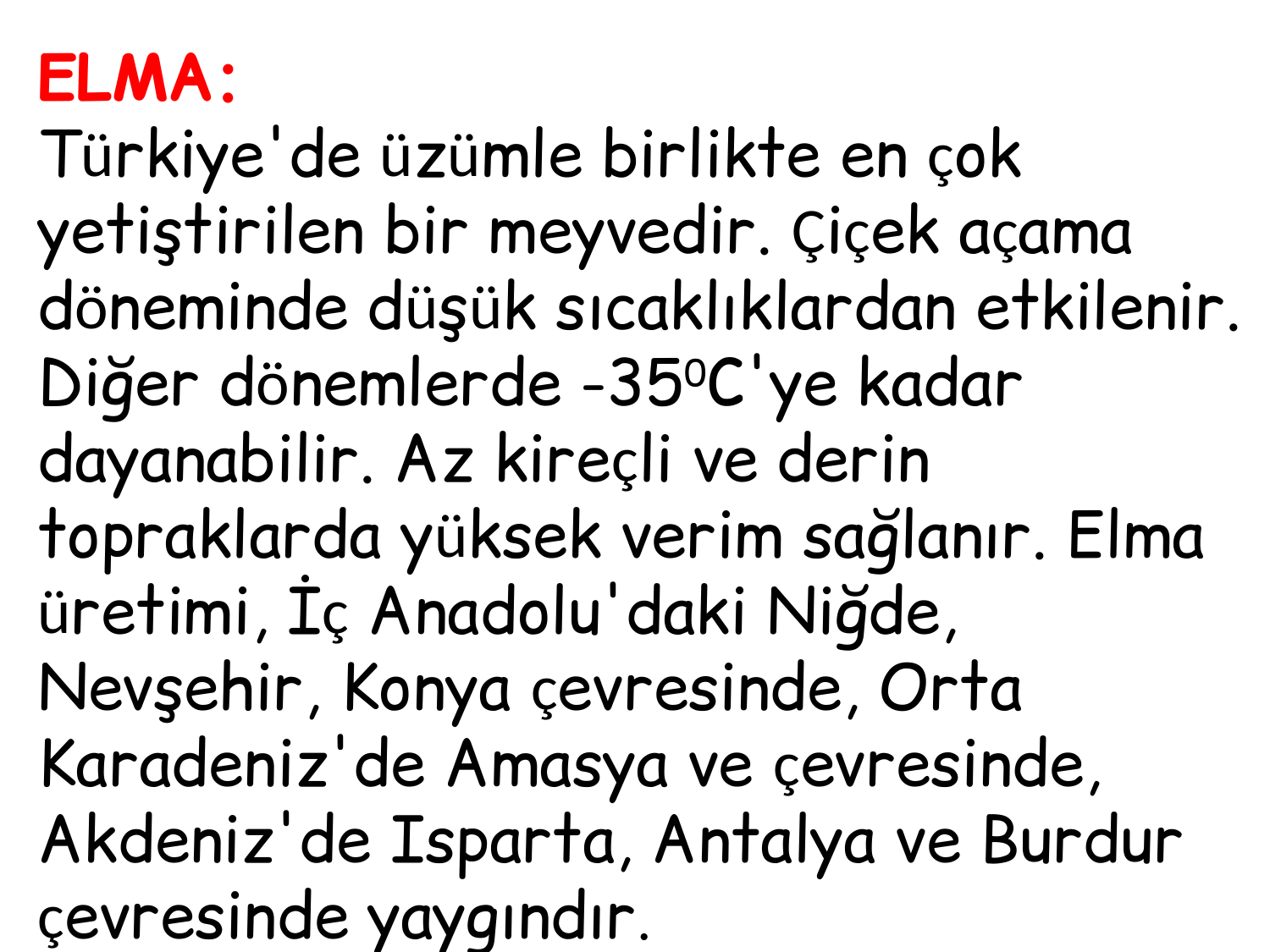

ELMA:
Türkiye'de üzümle birlikte en çok yetiştirilen bir meyvedir. Çiçek açama döneminde düşük sıcaklıklardan etkilenir. Diğer dönemlerde -350C'ye kadar dayanabilir. Az kireçli ve derin topraklarda yüksek verim sağlanır. Elma üretimi, İç Anadolu'daki Niğde, Nevşehir, Konya çevresinde, Orta Karadeniz'de Amasya ve çevresinde, Akdeniz'de Isparta, Antalya ve Burdur çevresinde yaygındır.